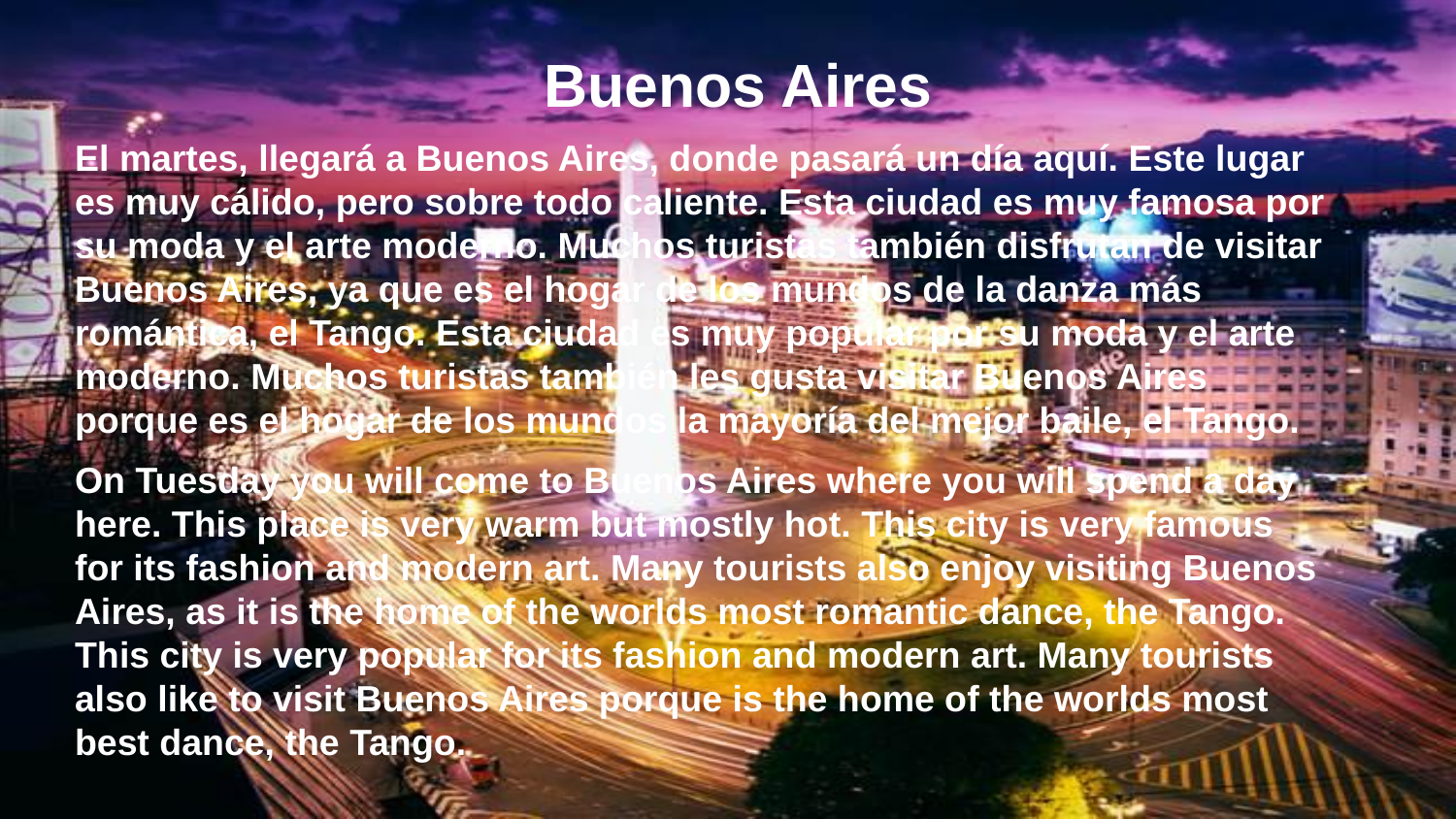

Buenos Aires
El martes, llegará a Buenos Aires, donde pasará un día aquí. Este lugar es muy cálido, pero sobre todo caliente. Esta ciudad es muy famosa por su moda y el arte moderno. Muchos turistas también disfrutan de visitar Buenos Aires, ya que es el hogar de los mundos de la danza más romántica, el Tango. Esta ciudad es muy popular por su moda y el arte moderno. Muchos turistas también les gusta visitar Buenos Aires porque es el hogar de los mundos la mayoría del mejor baile, el Tango.
On Tuesday you will come to Buenos Aires where you will spend a day here. This place is very warm but mostly hot. This city is very famous for its fashion and modern art. Many tourists also enjoy visiting Buenos Aires, as it is the home of the worlds most romantic dance, the Tango. This city is very popular for its fashion and modern art. Many tourists also like to visit Buenos Aires porque is the home of the worlds most best dance, the Tango.

#